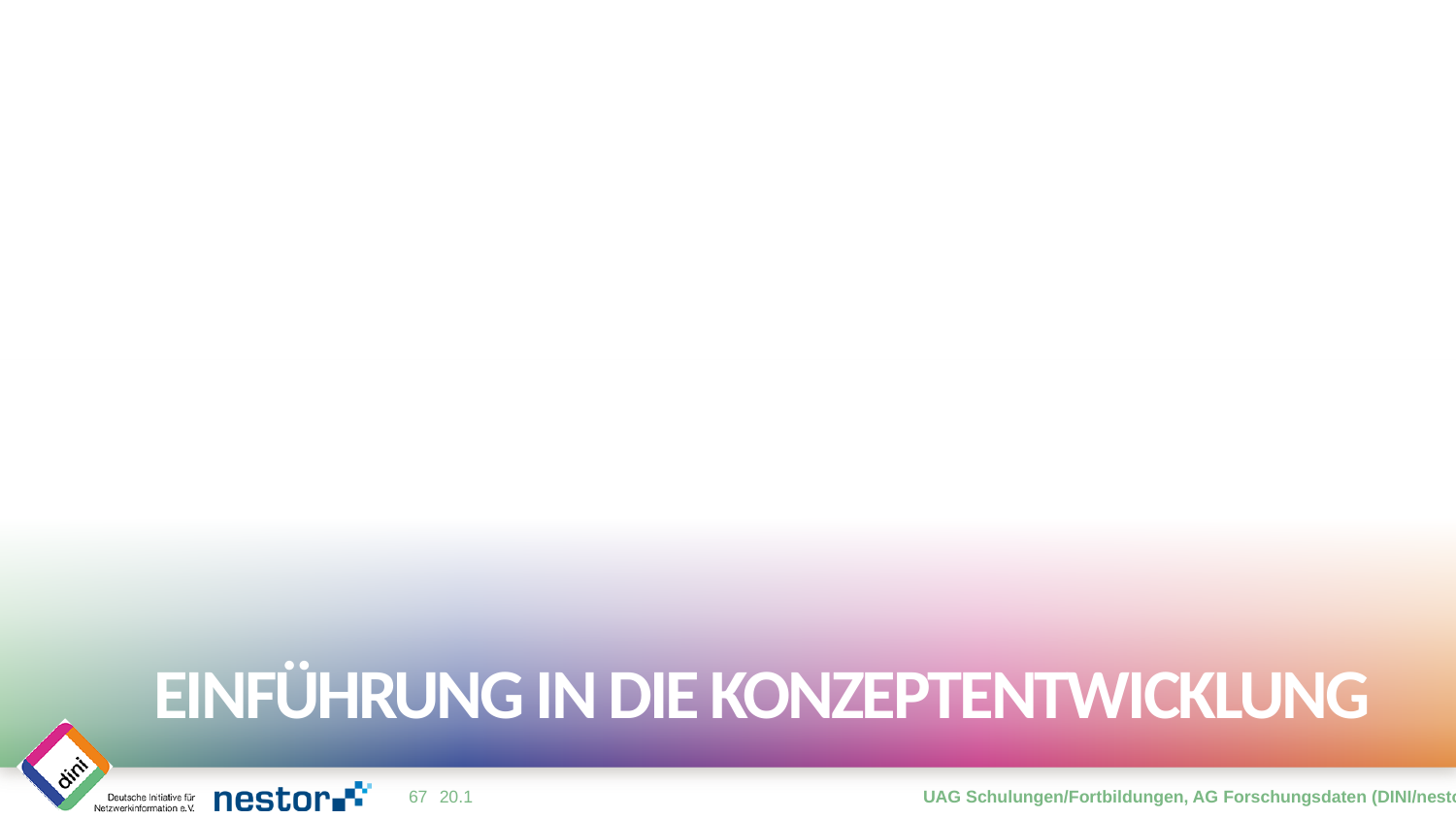

# Einführung in die Konzeptentwicklung
67
20.1